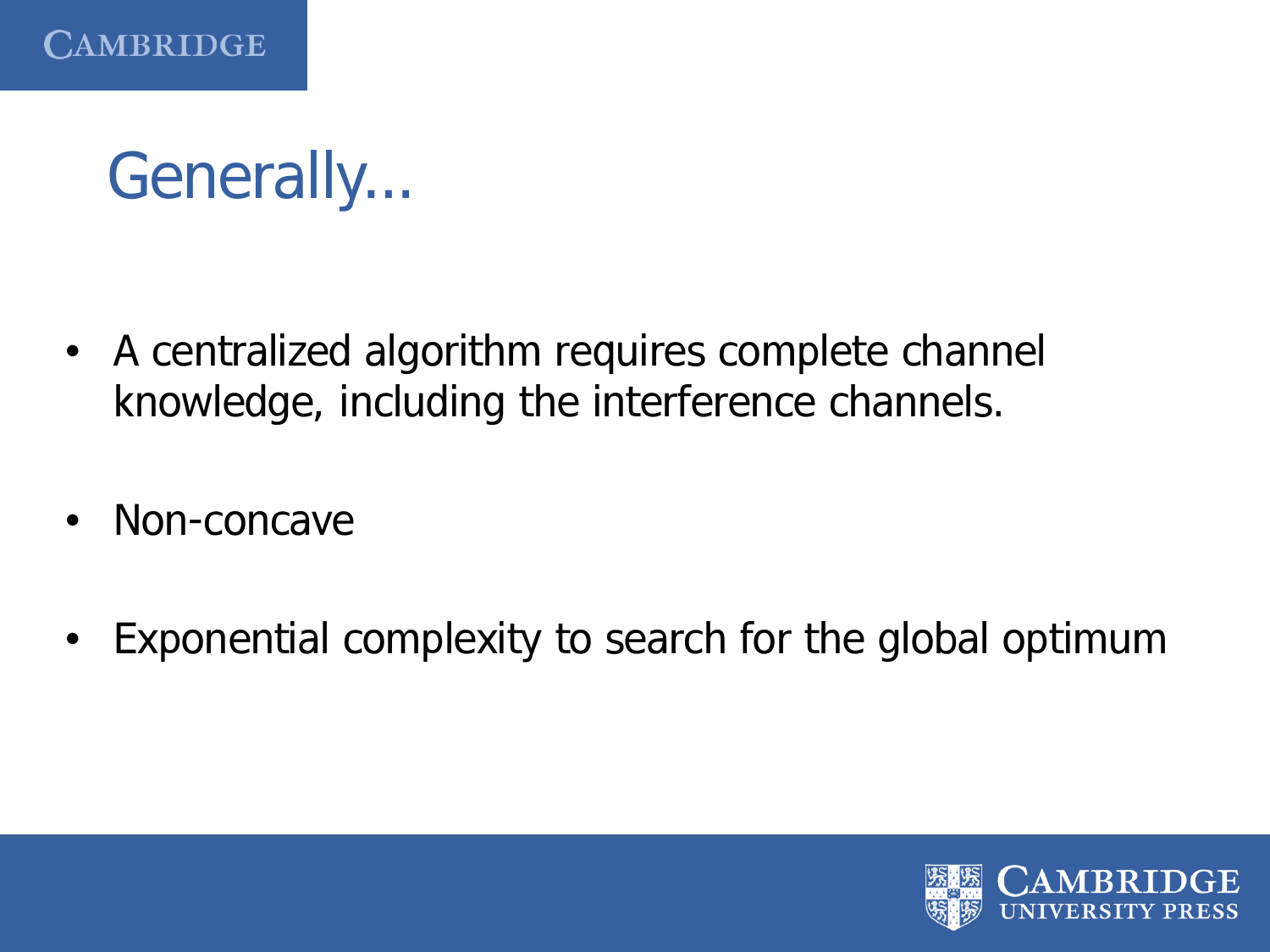

# Generally…
A centralized algorithm requires complete channel knowledge, including the interference channels.

Non-concave

Exponential complexity to search for the global optimum